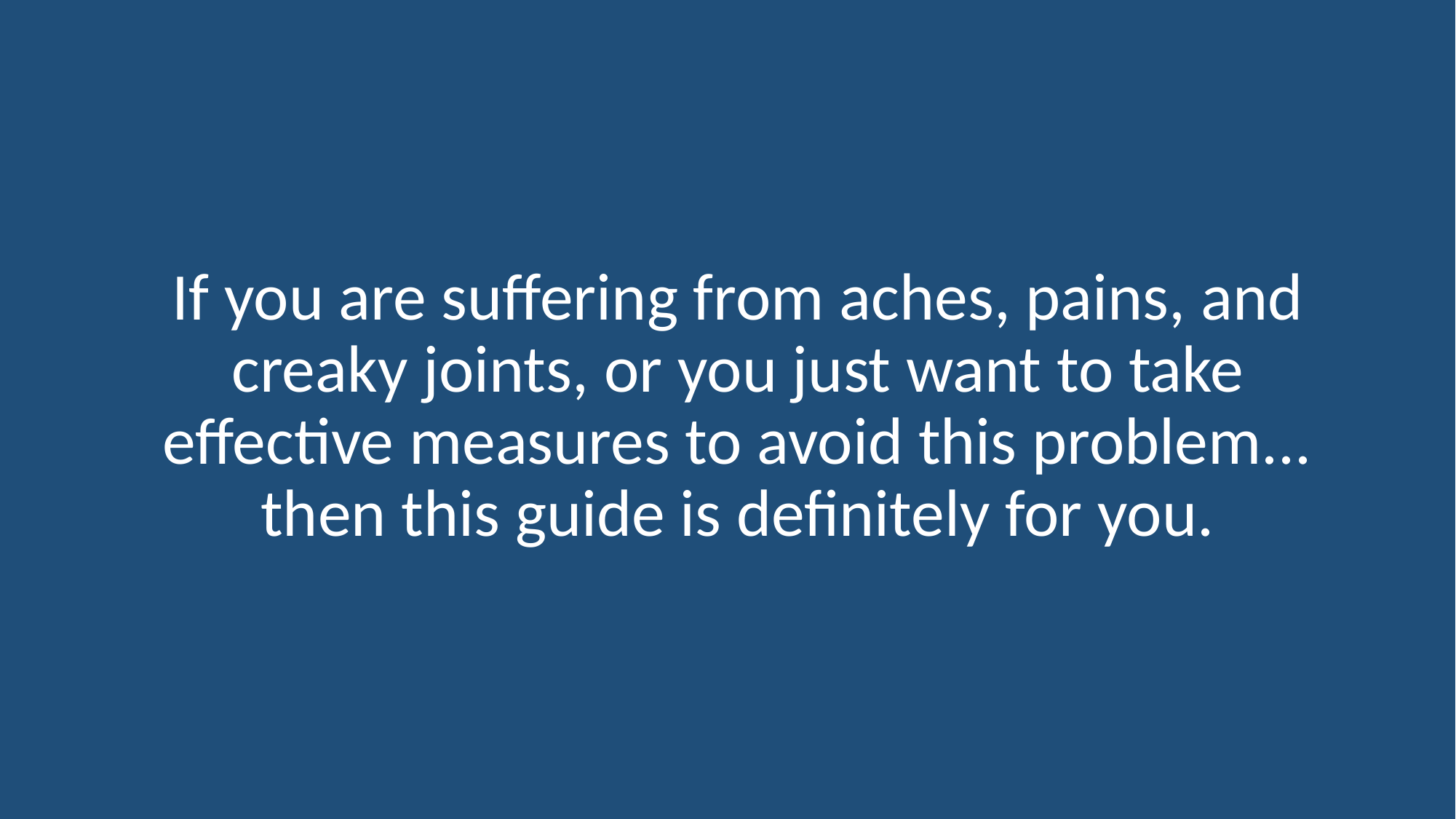

If you are suffering from aches, pains, and creaky joints, or you just want to take effective measures to avoid this problem... then this guide is definitely for you.